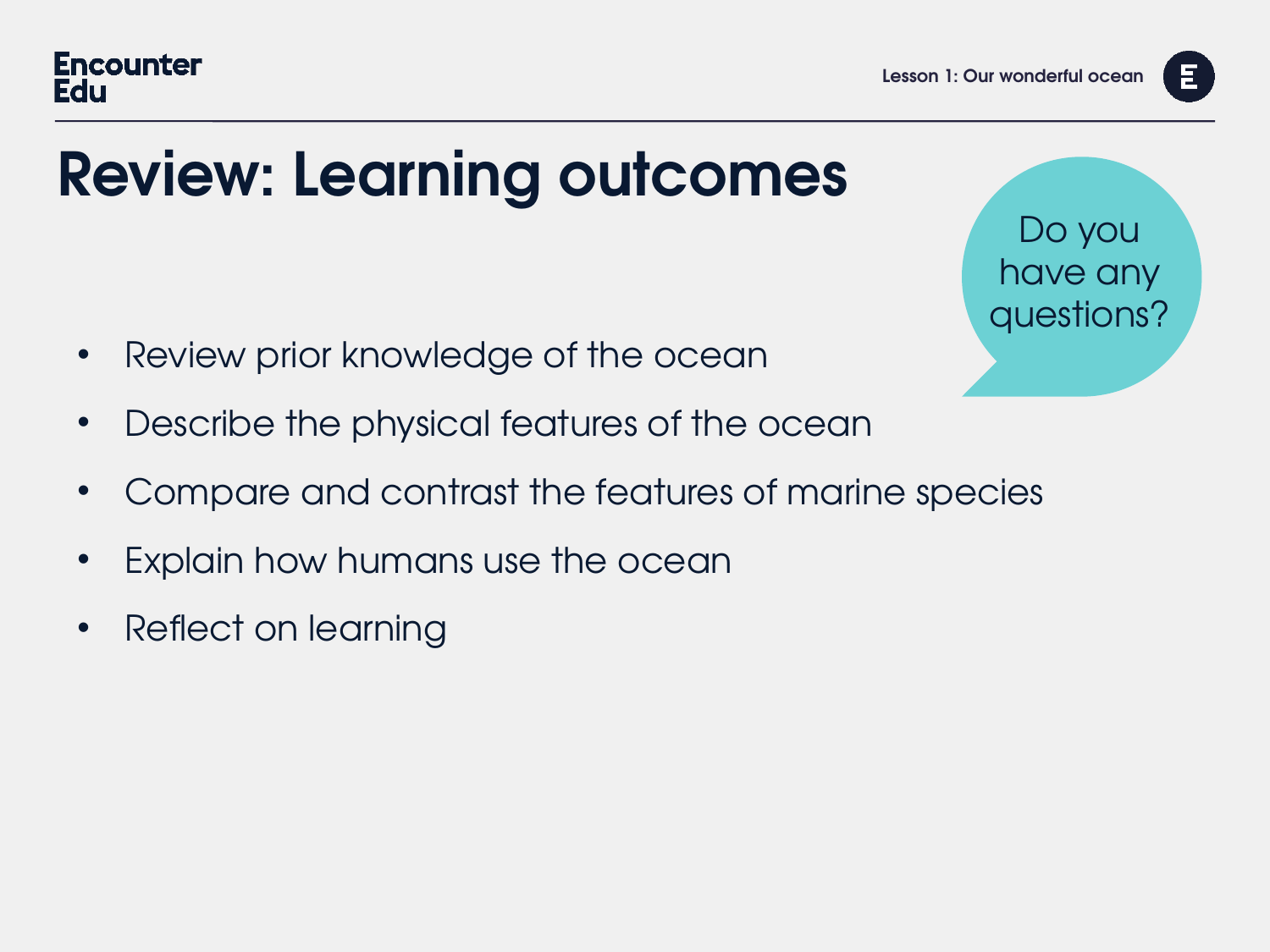

# Lesson 1: Our wonderful ocean
Review: Learning outcomes

Do you have any questions?
Review prior knowledge of the ocean
Describe the physical features of the ocean
Compare and contrast the features of marine species
Explain how humans use the ocean
Reflect on learning